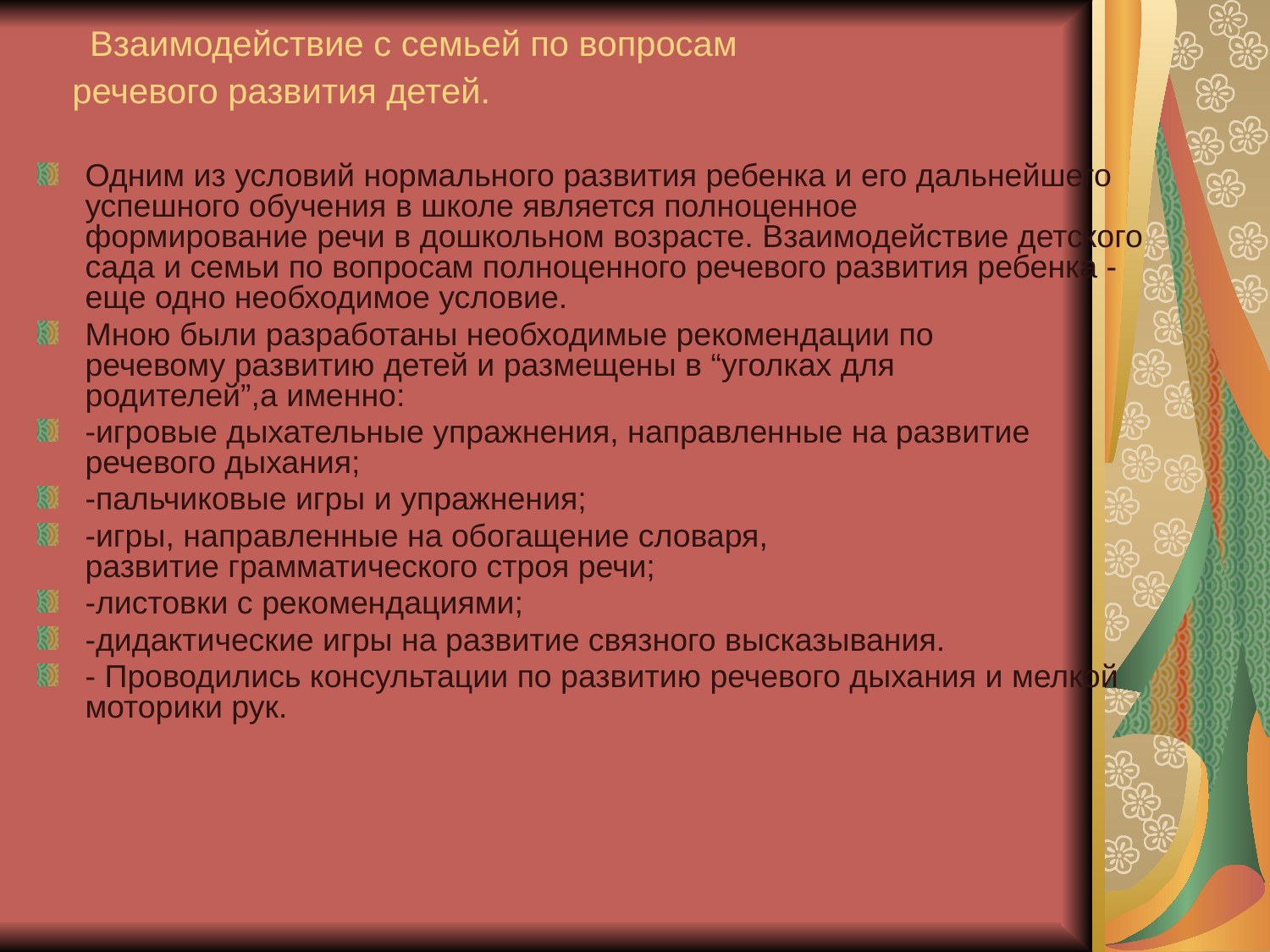

# Взаимодействие с семьей по вопросам речевого развития детей.
Одним из условий нормального развития ребенка и его дальнейшего успешного обучения в школе является полноценное формирование речи в дошкольном возрасте. Взаимодействие детского сада и семьи по вопросам полноценного речевого развития ребенка - еще одно необходимое условие.
Мною были разработаны необходимые рекомендации по речевому развитию детей и размещены в “уголках для родителей”,а именно:
-игровые дыхательные упражнения, направленные на развитие речевого дыхания;
-пальчиковые игры и упражнения;
-игры, направленные на обогащение словаря, развитие грамматического строя речи;
-листовки с рекомендациями;
-дидактические игры на развитие связного высказывания.
- Проводились консультации по развитию речевого дыхания и мелкой моторики рук.